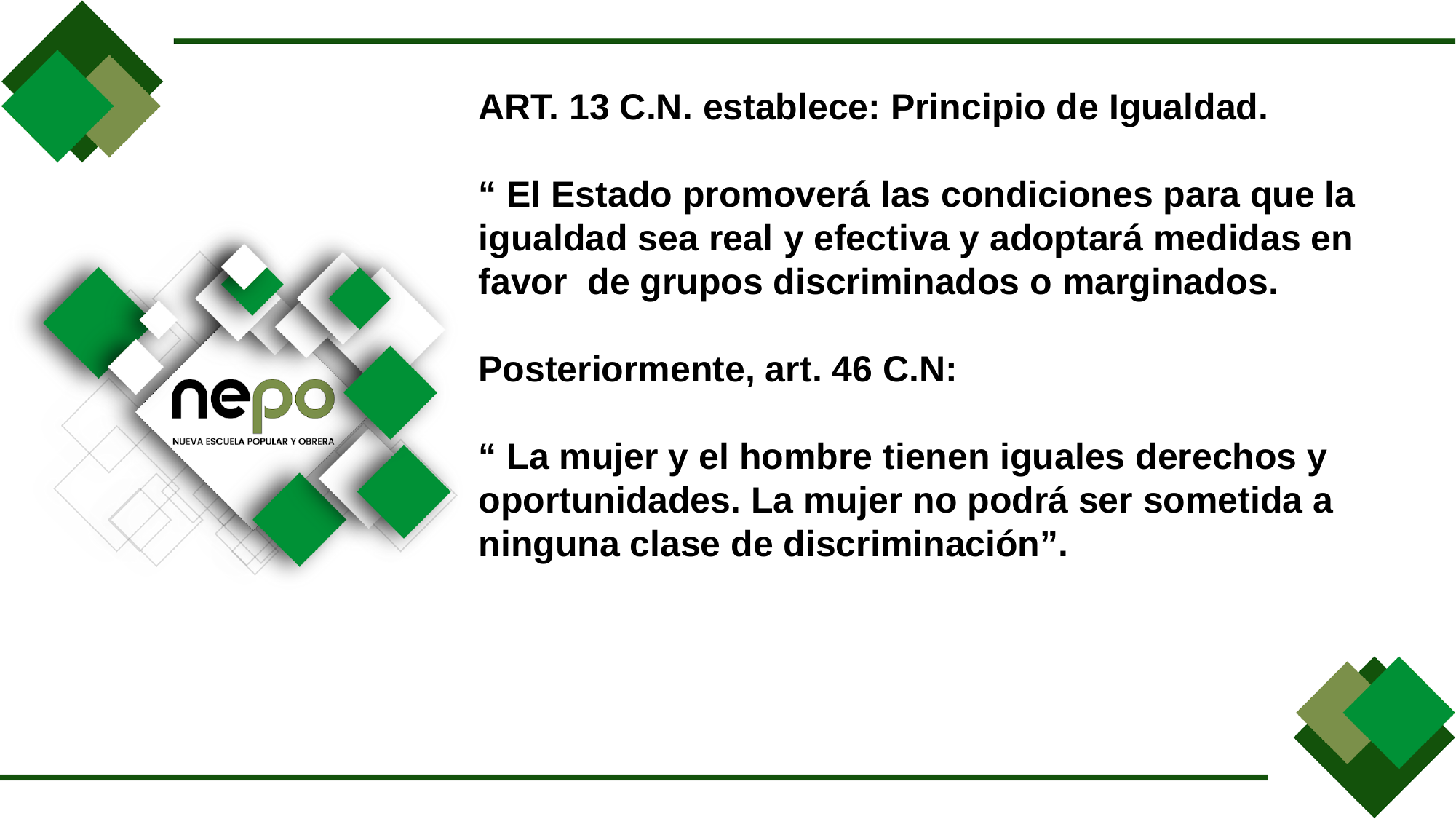

ART. 13 C.N. establece: Principio de Igualdad.

“ El Estado promoverá las condiciones para que la igualdad sea real y efectiva y adoptará medidas en favor  de grupos discriminados o marginados.

Posteriormente, art. 46 C.N:

“ La mujer y el hombre tienen iguales derechos y oportunidades. La mujer no podrá ser sometida a ninguna clase de discriminación”.